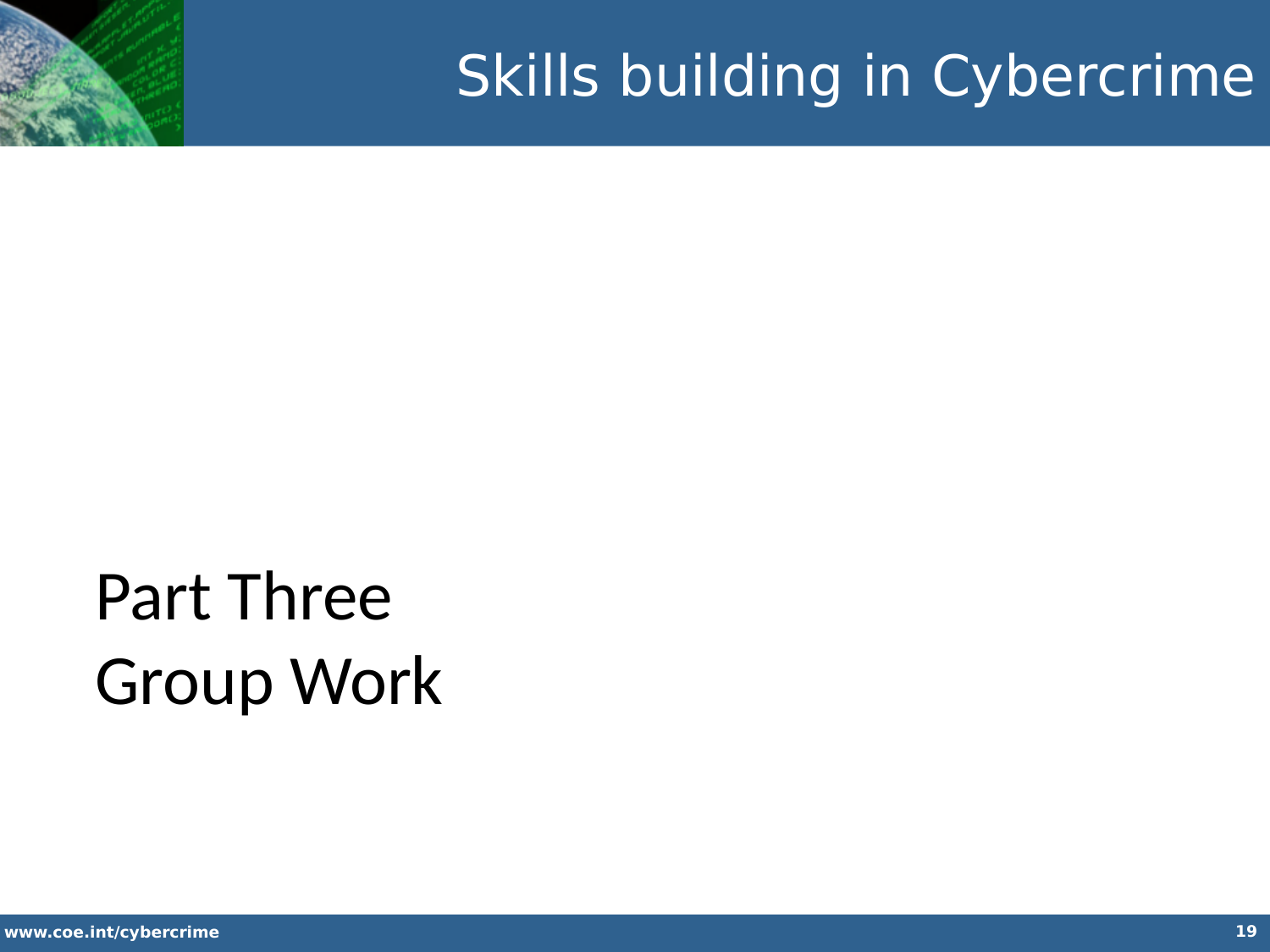

Skills building in Cybercrime
Part Three
Group Work
19